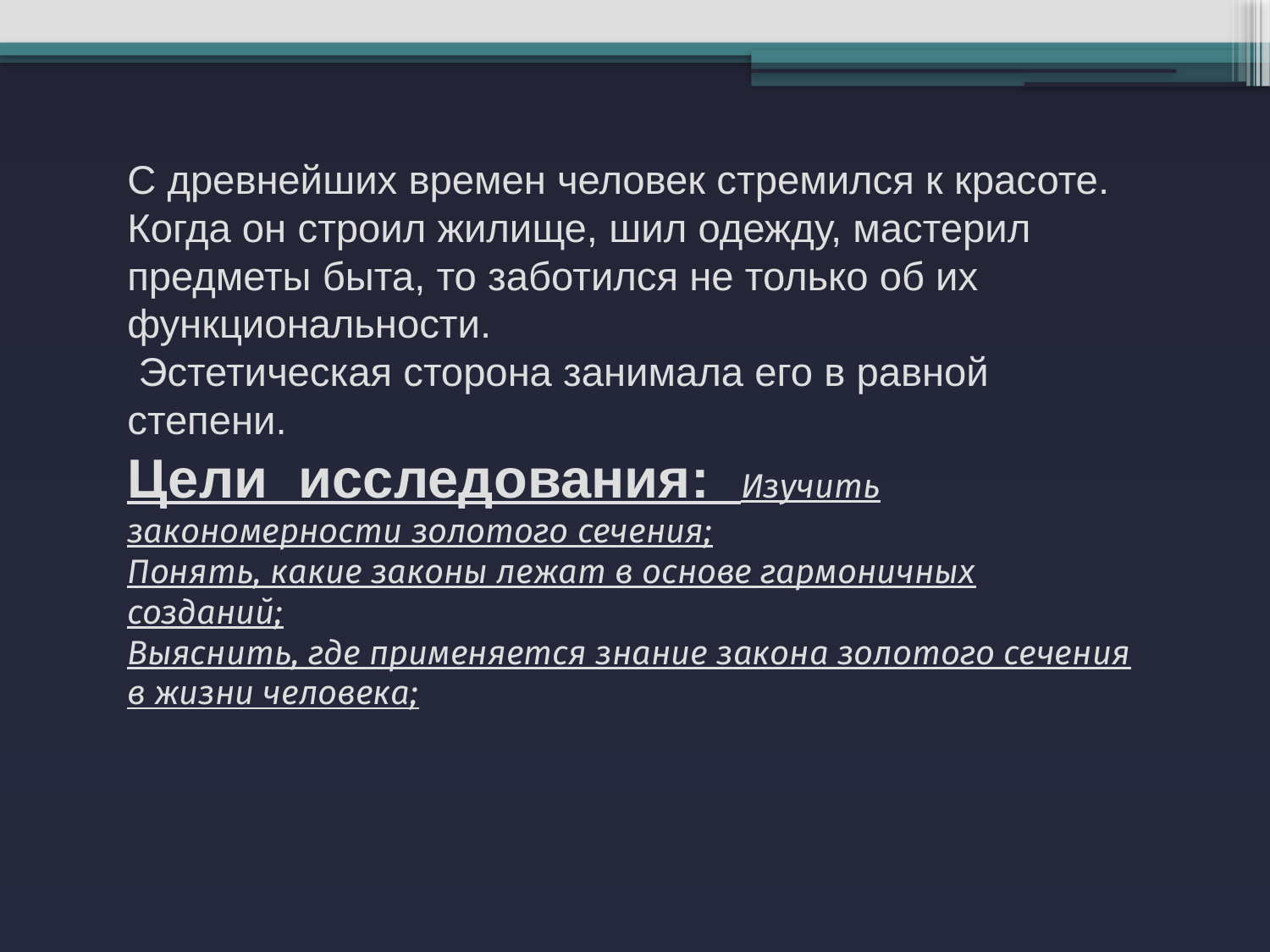

# С древнейших времен человек стремился к красоте. Когда он строил жилище, шил одежду, мастерил предметы быта, то заботился не только об их функциональности. Эстетическая сторона занимала его в равной степени. Цели  исследования:  Изучить закономерности золотого сечения; Понять, какие законы лежат в основе гармоничных созданий; Выяснить, где применяется знание закона золотого сечения в жизни человека;